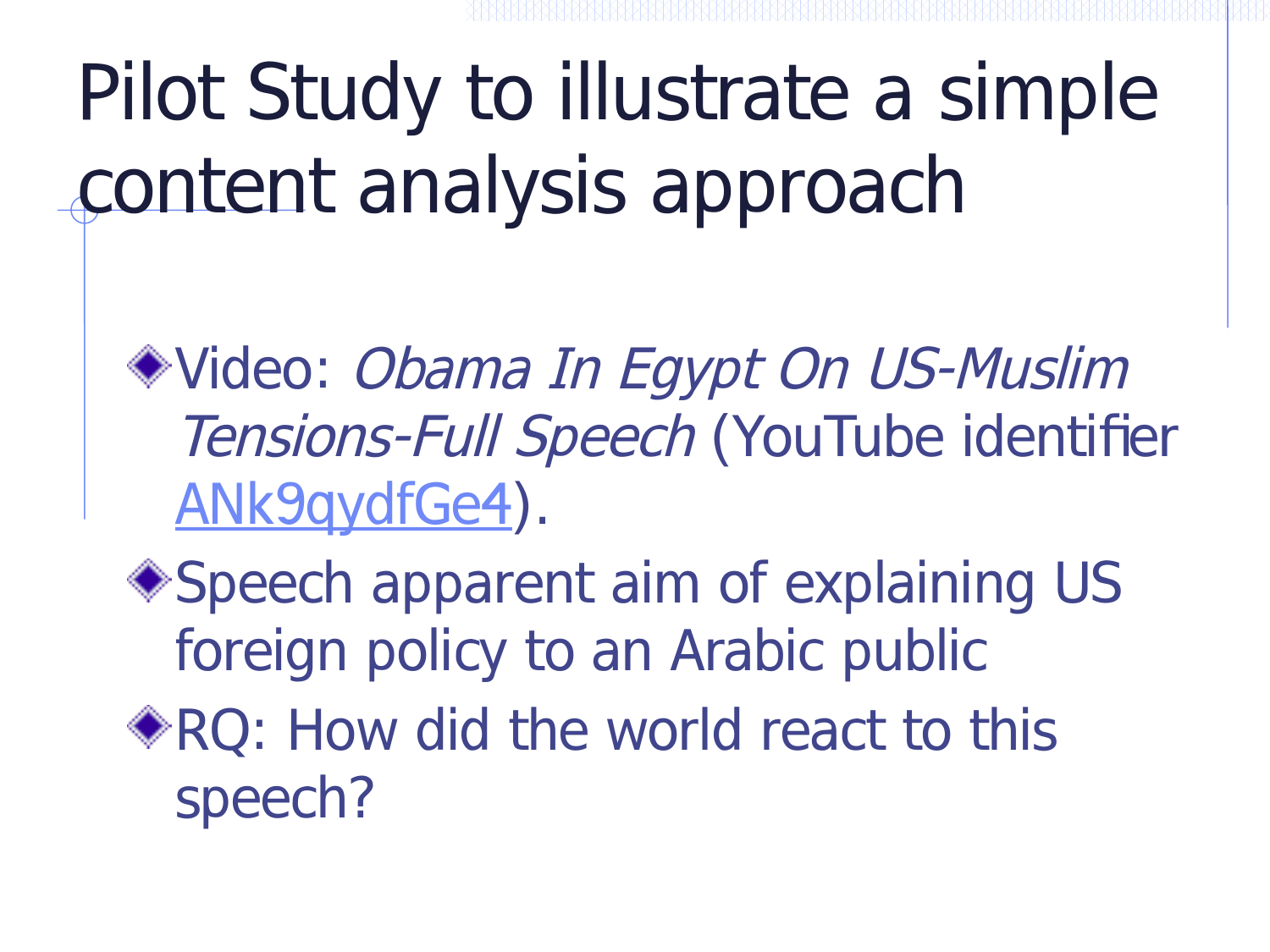

# Pilot Study to illustrate a simple content analysis approach
Video: Obama In Egypt On US-Muslim Tensions-Full Speech (YouTube identifier ANk9qydfGe4).
Speech apparent aim of explaining US foreign policy to an Arabic public
RQ: How did the world react to this speech?